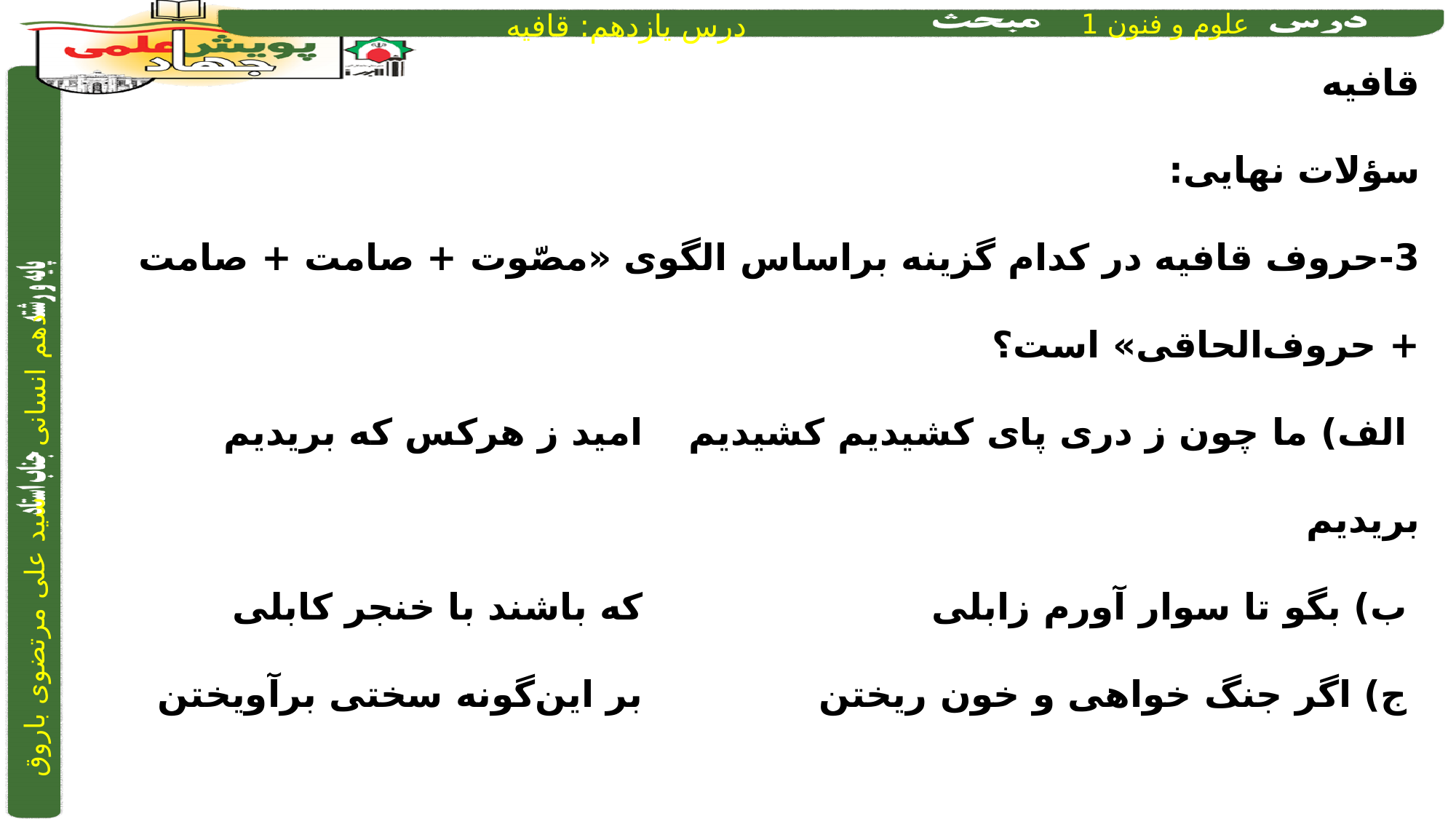

قافیه
سؤلات نهایی:
3-حروف قافیه در کدام گزینه براساس الگوی «مصّوت + صامت + صامت + حروف‌الحاقی» است؟
 الف) ما چون ز دری پای‌ کشیدیم کشیدیم	 	 امید ز هرکس که بریدیم بریدیم
 ب) بگو تا سوار آورم زابلی			 	 که باشند با خنجر کابلی
 ج) اگر جنگ خواهی‌ و خون‌ ریختن	 		 بر این‌گونه سختی برآویختن